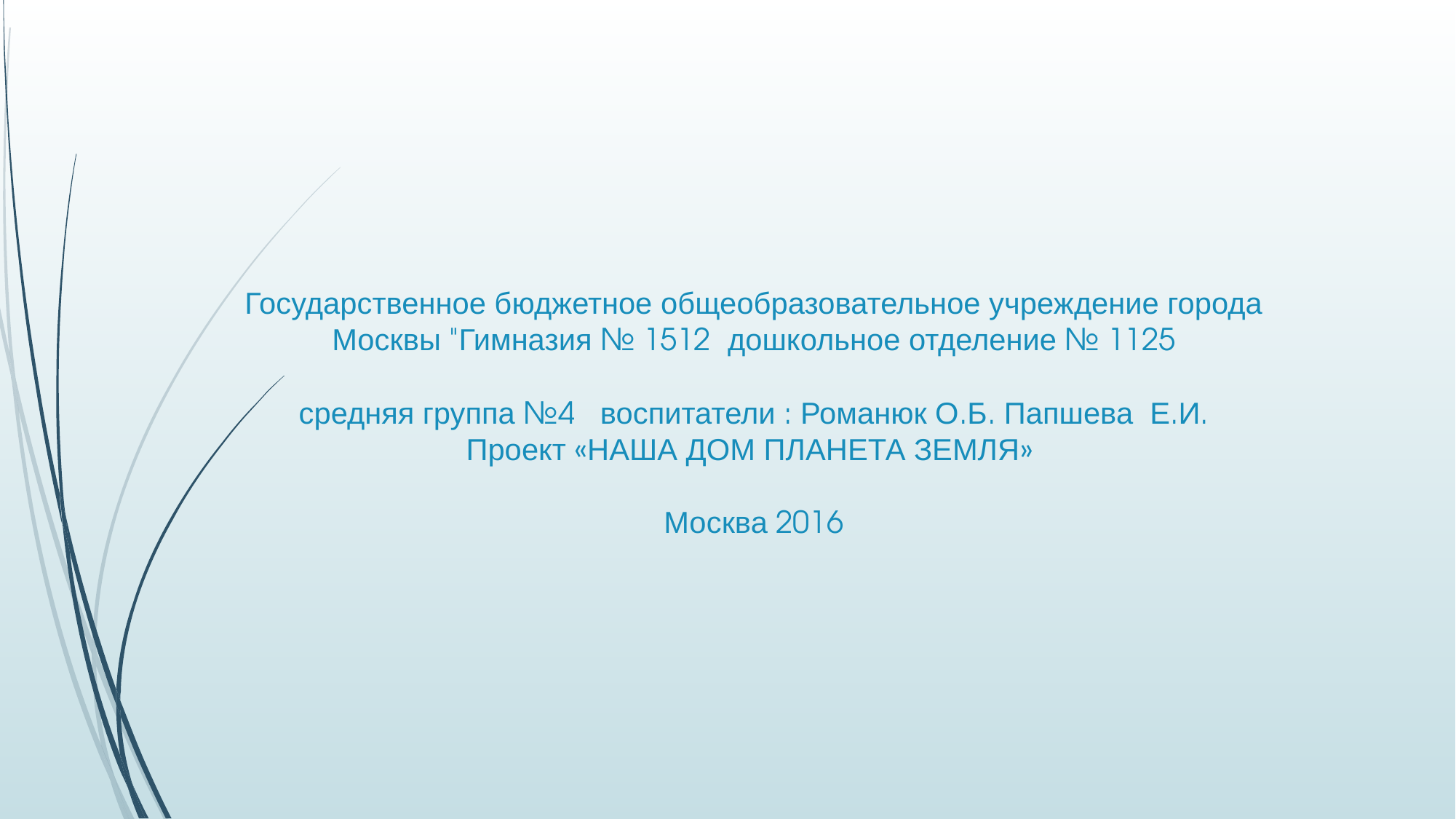

# Государственное бюджетное общеобразовательное учреждение города Москвы "Гимназия № 1512  дошкольное отделение № 1125 средняя группа №4   воспитатели : Романюк О.Б. Папшева  Е.И. Проект «НАША ДОМ ПЛАНЕТА ЗЕМЛЯ» Москва 2016